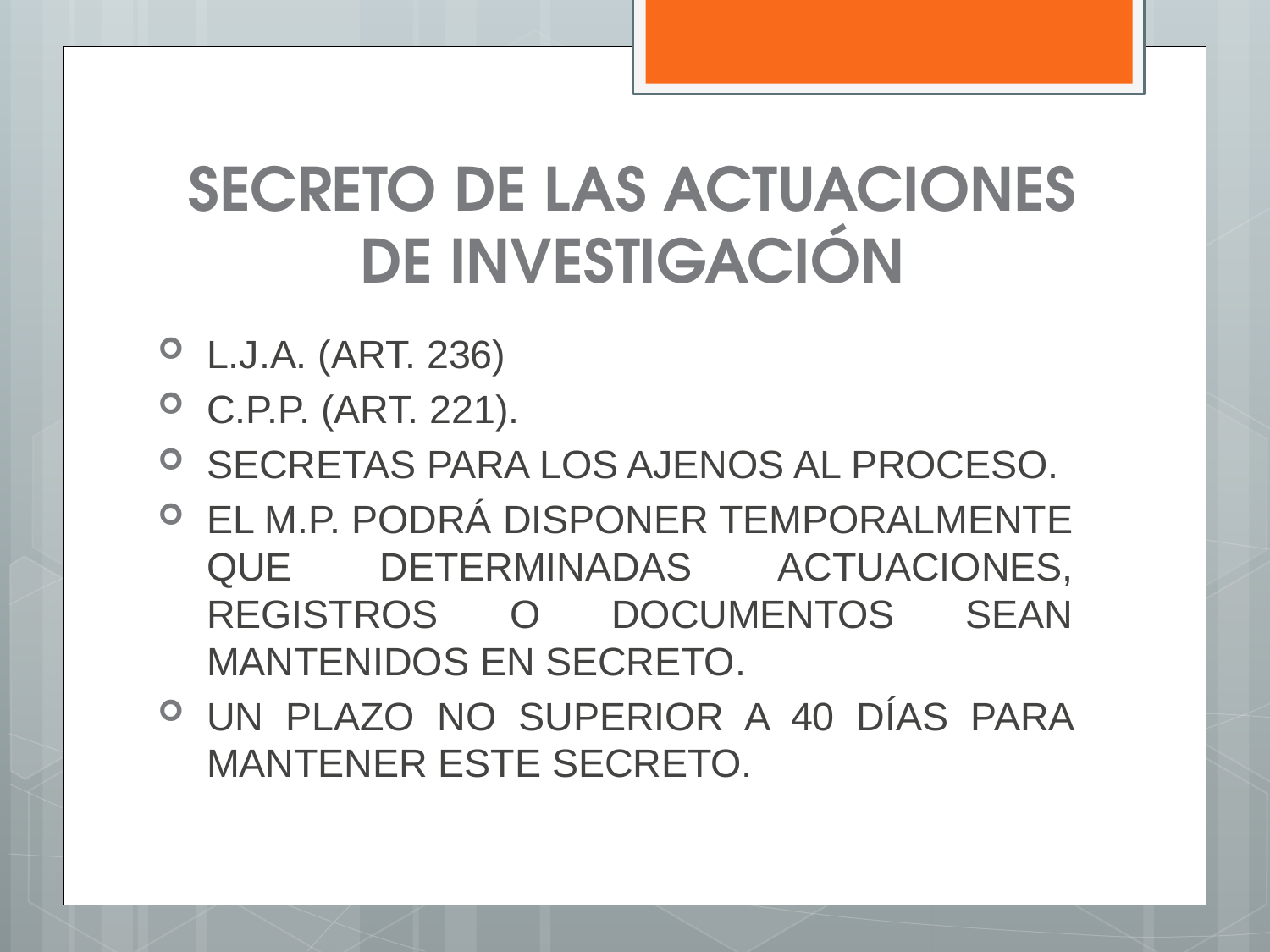

# SECRETO DE LAS ACTUACIONES DE INVESTIGACIÓN
L.J.A. (ART. 236)
C.P.P. (ART. 221).
SECRETAS PARA LOS AJENOS AL PROCESO.
EL M.P. PODRÁ DISPONER TEMPORALMENTE QUE DETERMINADAS ACTUACIONES, REGISTROS O DOCUMENTOS SEAN MANTENIDOS EN SECRETO.
UN PLAZO NO SUPERIOR A 40 DÍAS PARA MANTENER ESTE SECRETO.